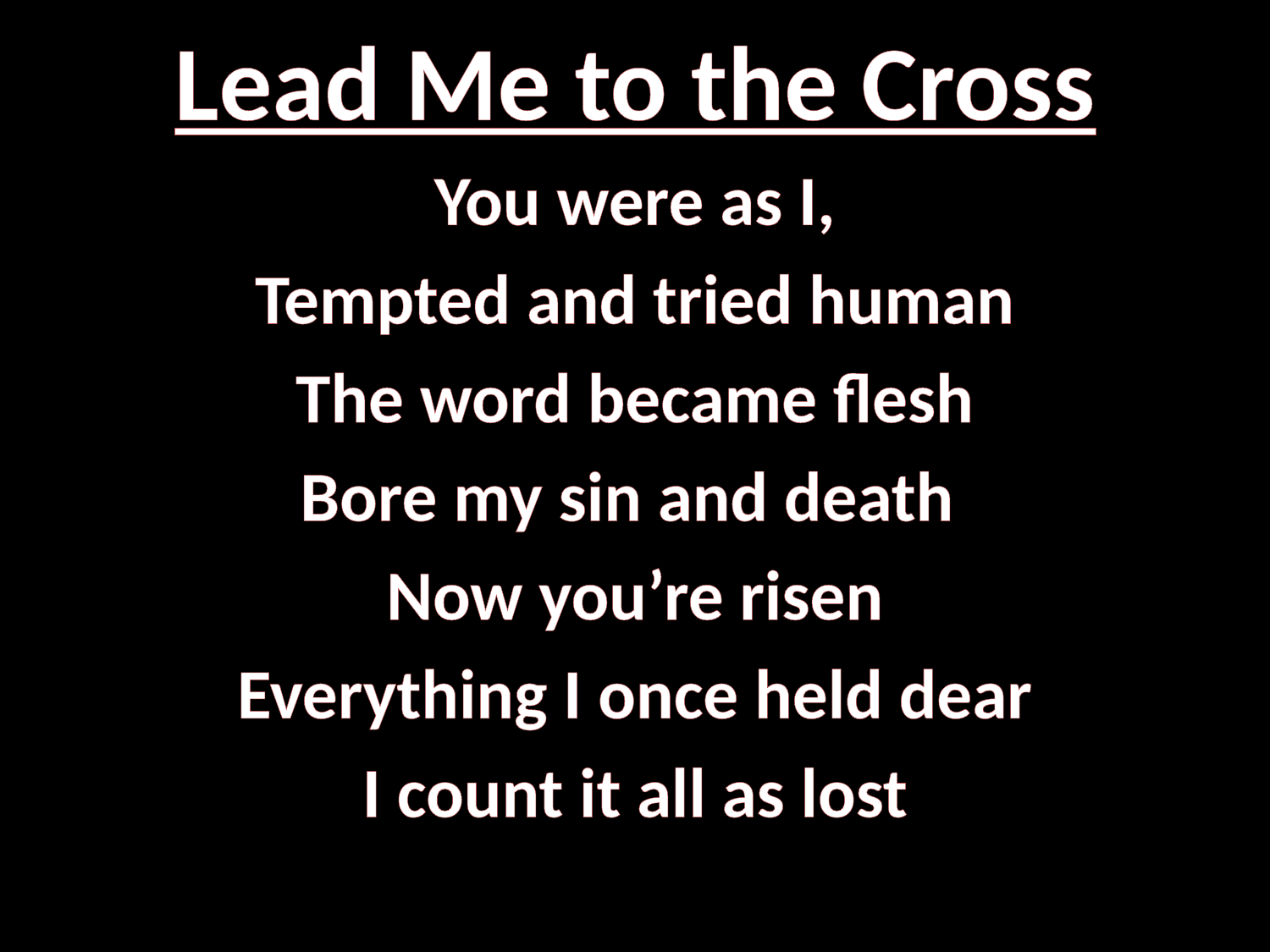

# Lead Me to the Cross
You were as I,
Tempted and tried human
The word became flesh
Bore my sin and death
Now you’re risen
Everything I once held dear
I count it all as lost